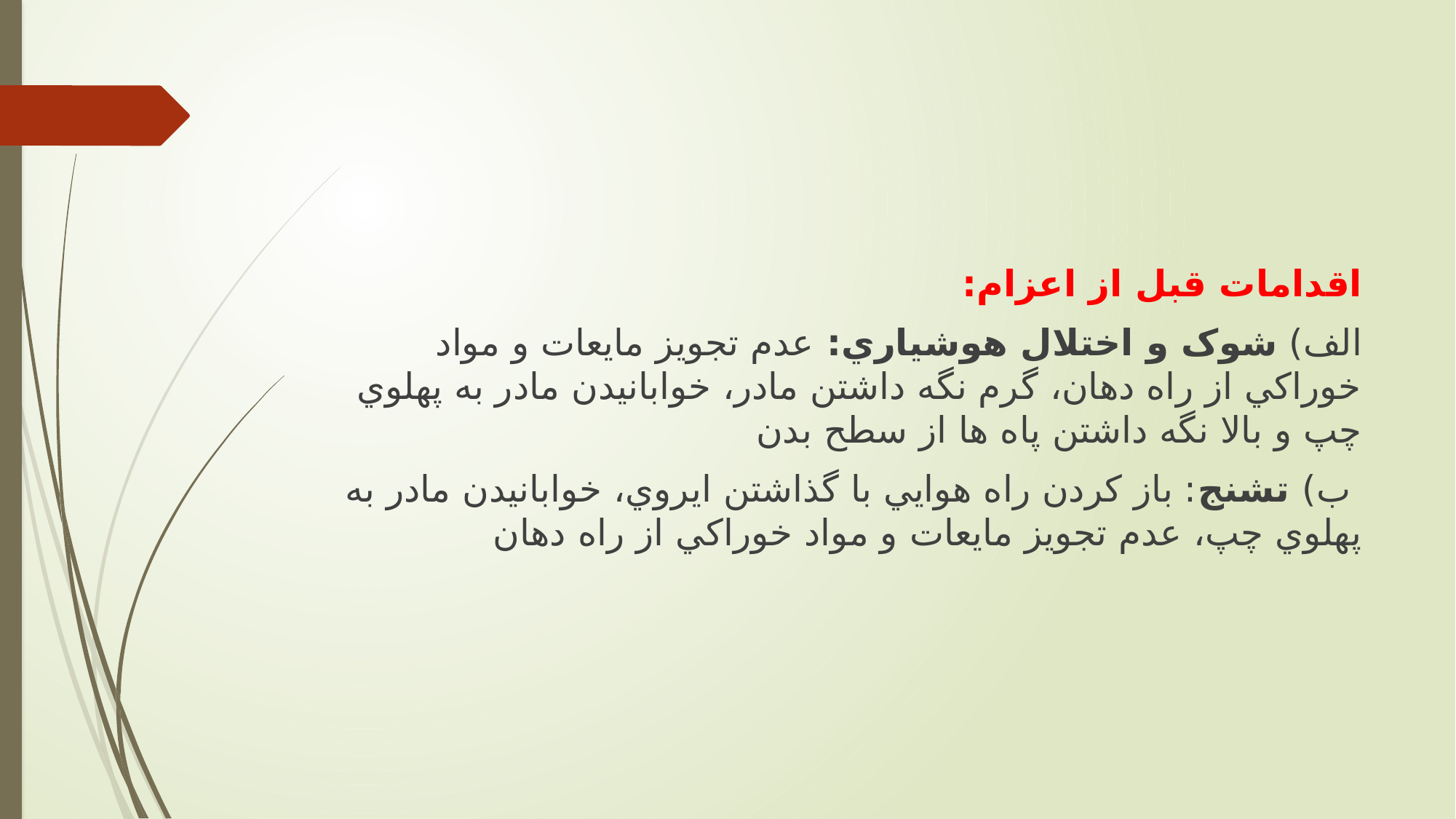

اقدامات قبل از اعزام:
الف) شوک و اختلال هوشیاري: عدم تجويز مايعات و مواد خوراکي از راه دهان، گرم نگه داشتن مادر، خوابانیدن مادر به پهلوي چپ و بالا نگه داشتن پاه ها از سطح بدن
 ب) تشنج: باز کردن راه هوايي با گذاشتن ايروي، خوابانیدن مادر به پهلوي چپ، عدم تجويز مايعات و مواد خوراکي از راه دهان